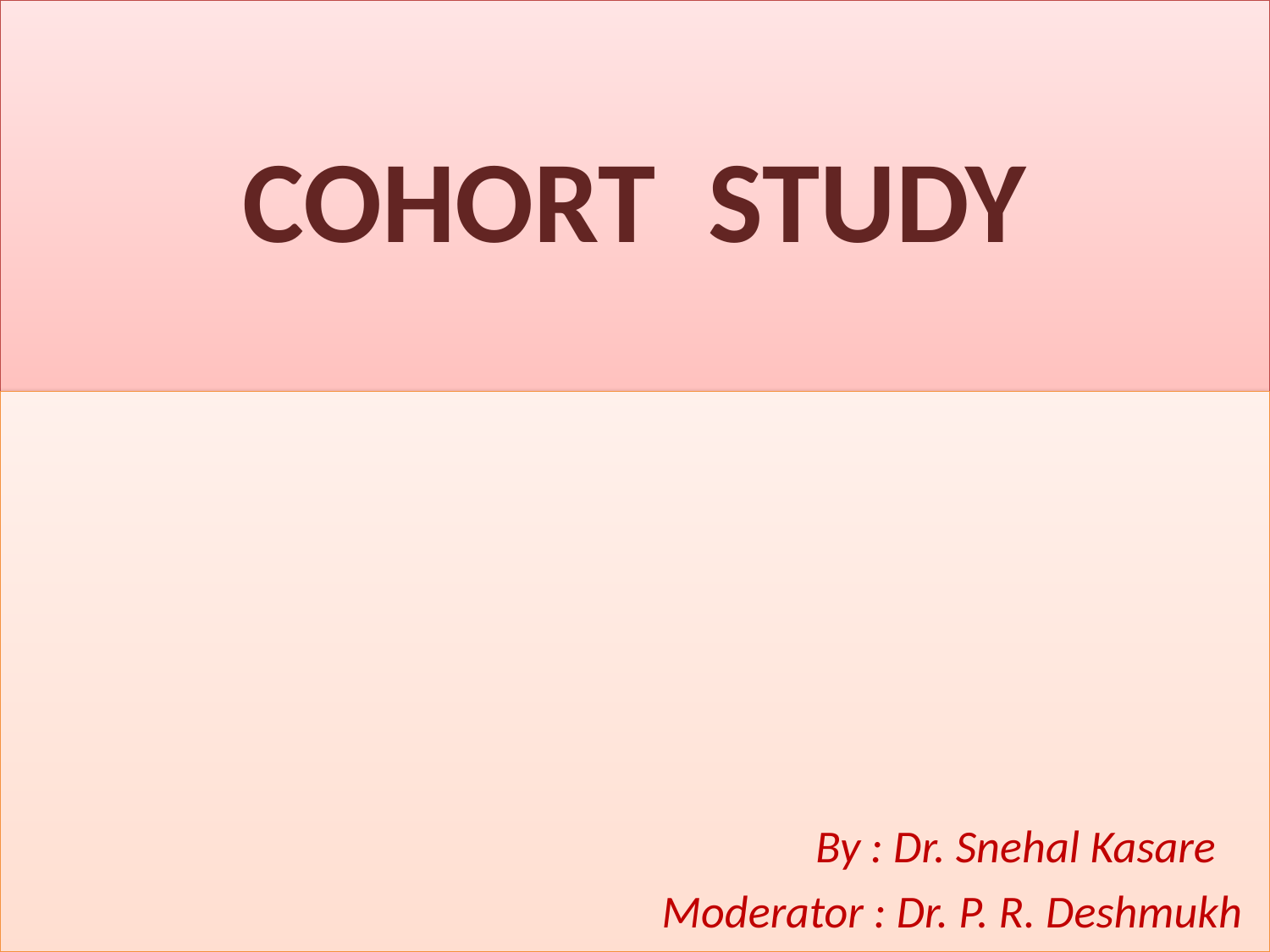

# COHORT  STUDY

						By : Dr. Snehal Kasare
					Moderator : Dr. P. R. Deshmukh